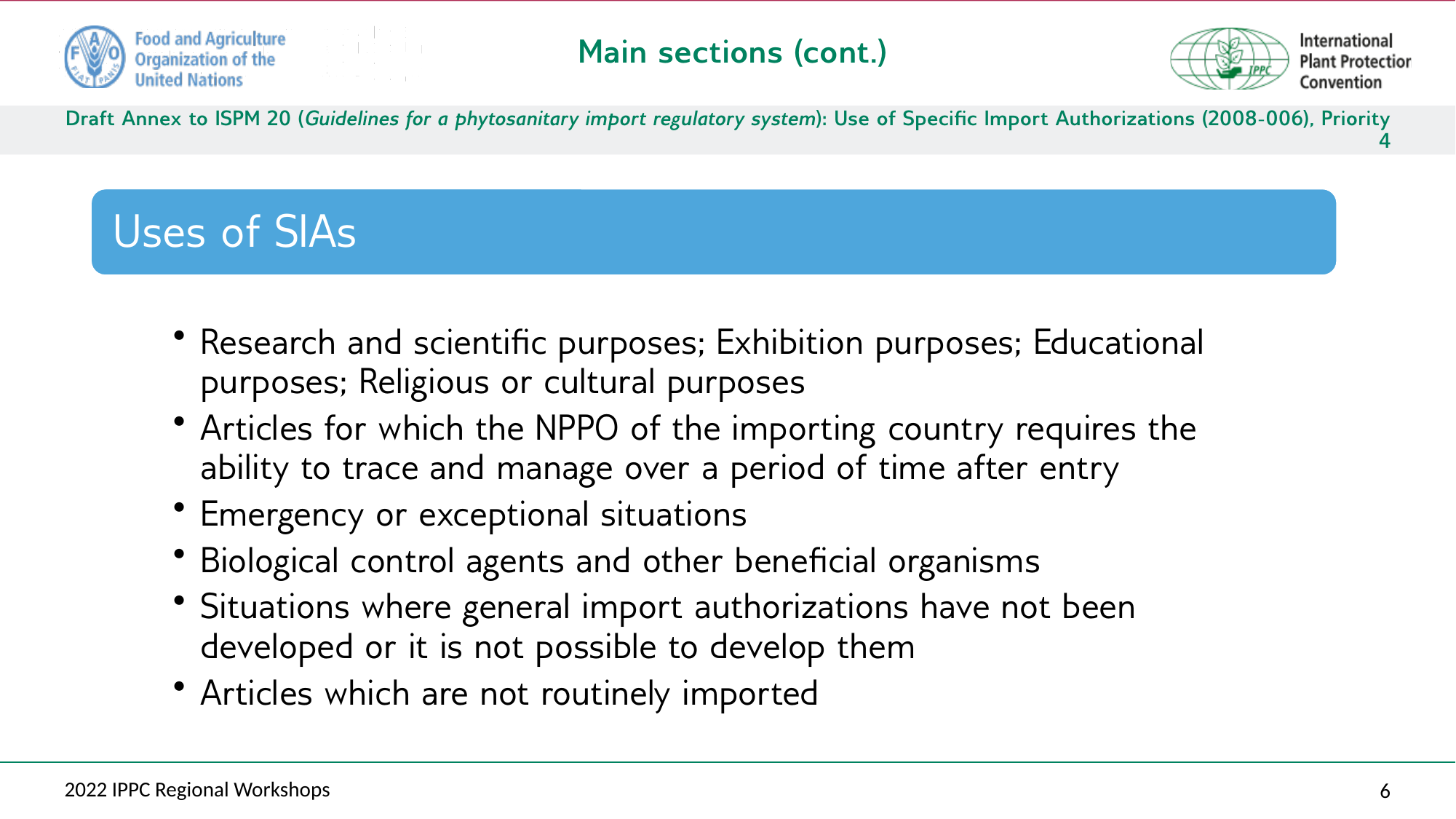

Main sections (cont.)
Uses of SIAs
Research and scientific purposes; Exhibition purposes; Educational purposes; Religious or cultural purposes
Articles for which the NPPO of the importing country requires the ability to trace and manage over a period of time after entry
Emergency or exceptional situations
Biological control agents and other beneficial organisms
Situations where general import authorizations have not been developed or it is not possible to develop them
Articles which are not routinely imported